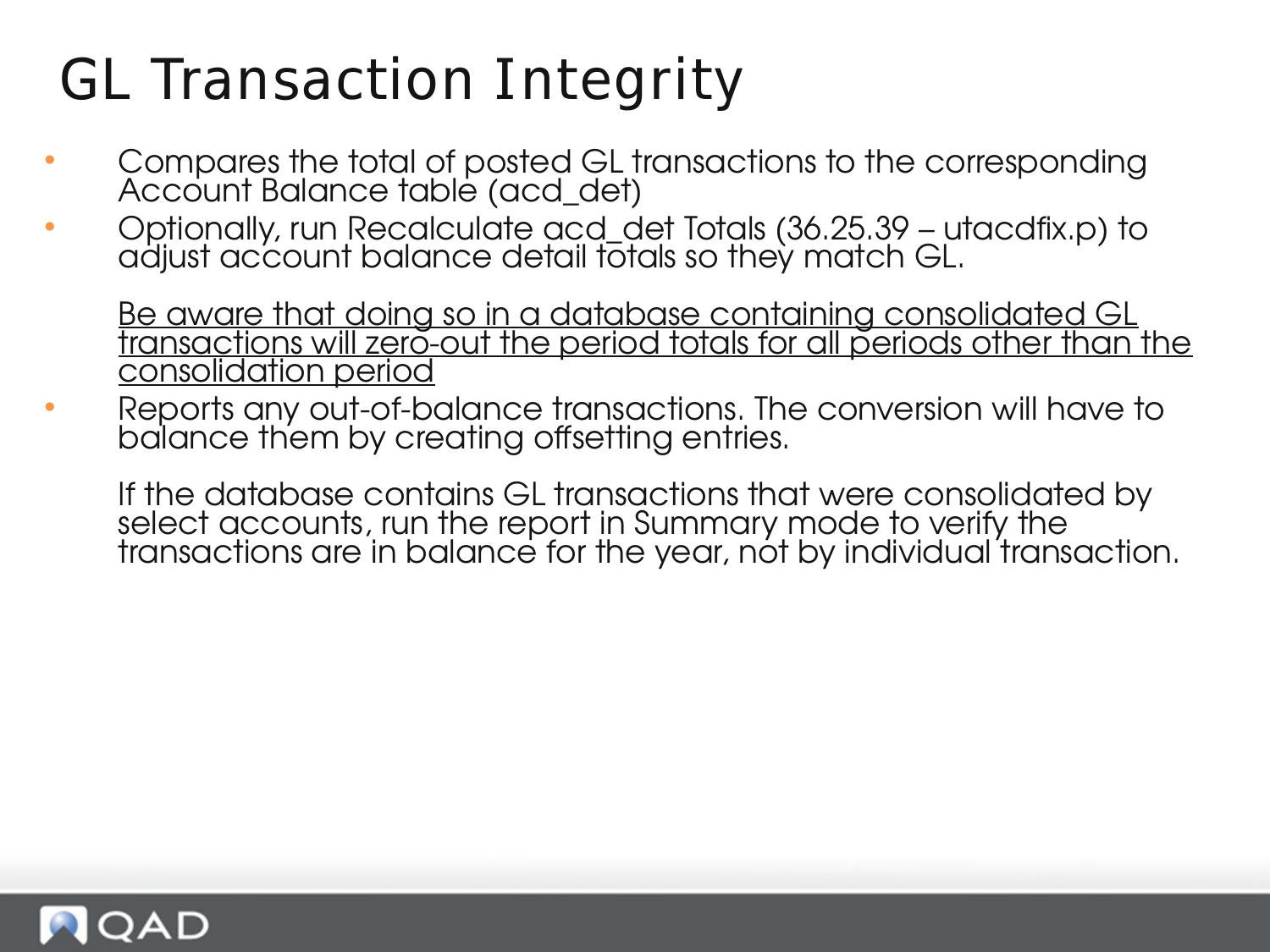

GL Transaction Integrity
Compares the total of posted GL transactions to the corresponding Account Balance table (acd_det)
Optionally, run Recalculate acd_det Totals (36.25.39 – utacdfix.p) to adjust account balance detail totals so they match GL.
Be aware that doing so in a database containing consolidated GL transactions will zero-out the period totals for all periods other than the consolidation period
Reports any out-of-balance transactions. The conversion will have to balance them by creating offsetting entries.
If the database contains GL transactions that were consolidated by select accounts, run the report in Summary mode to verify the transactions are in balance for the year, not by individual transaction.